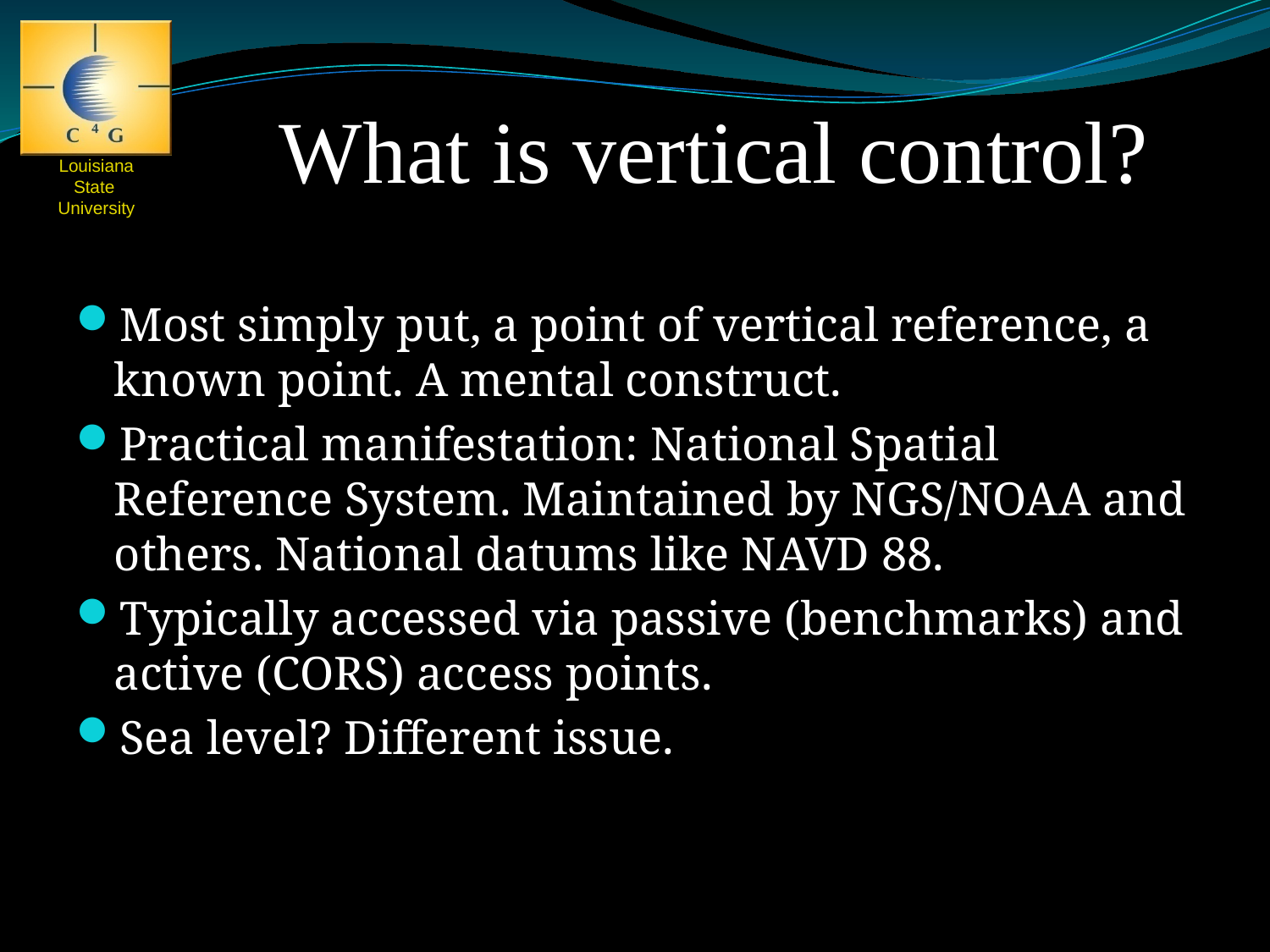

# What is vertical control?
Most simply put, a point of vertical reference, a known point. A mental construct.
Practical manifestation: National Spatial Reference System. Maintained by NGS/NOAA and others. National datums like NAVD 88.
Typically accessed via passive (benchmarks) and active (CORS) access points.
Sea level? Different issue.